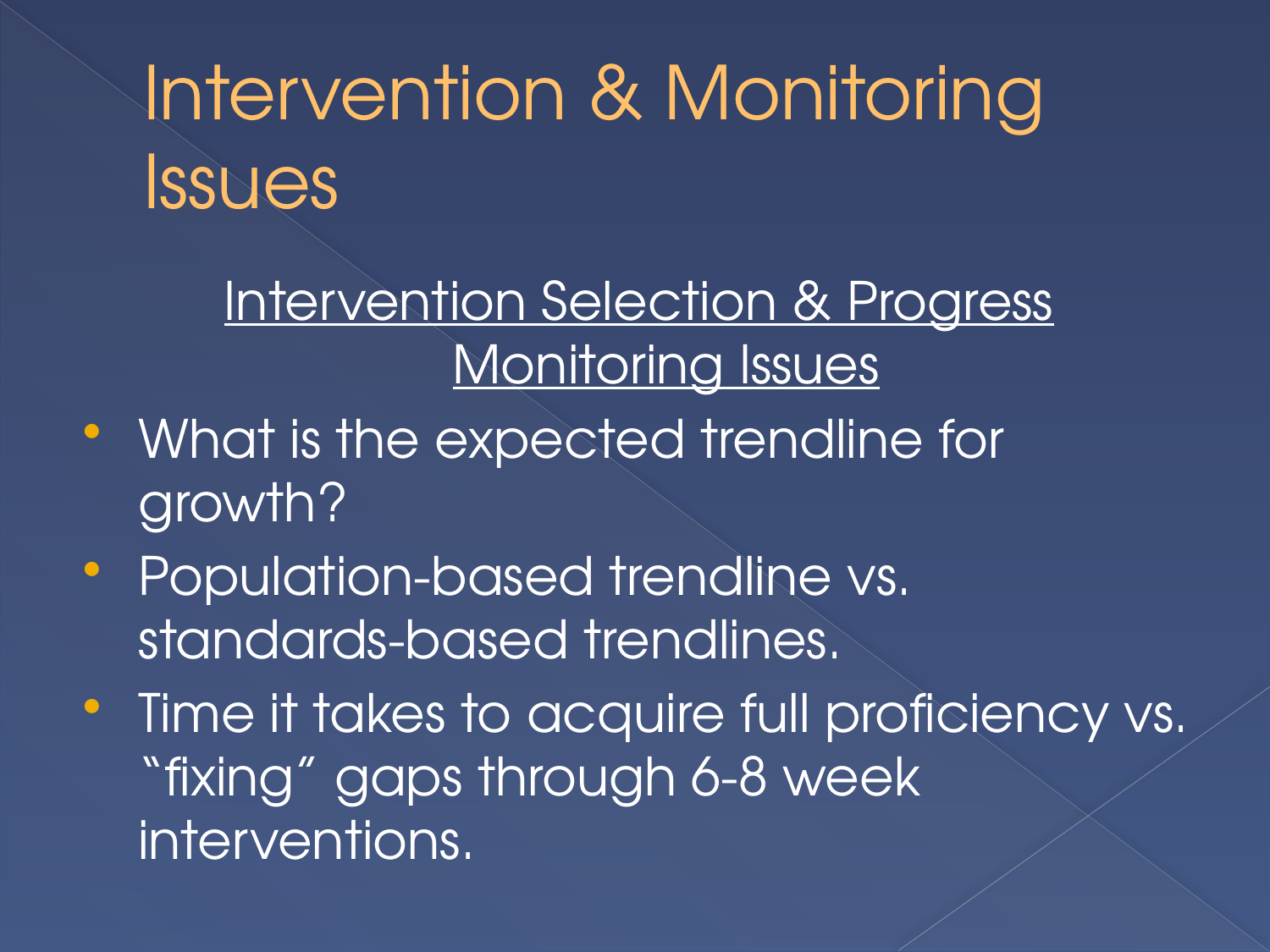

# Intervention & Monitoring Issues
Intervention Selection & Progress Monitoring Issues
What is the expected trendline for growth?
Population-based trendline vs. standards-based trendlines.
Time it takes to acquire full proficiency vs. “fixing” gaps through 6-8 week interventions.